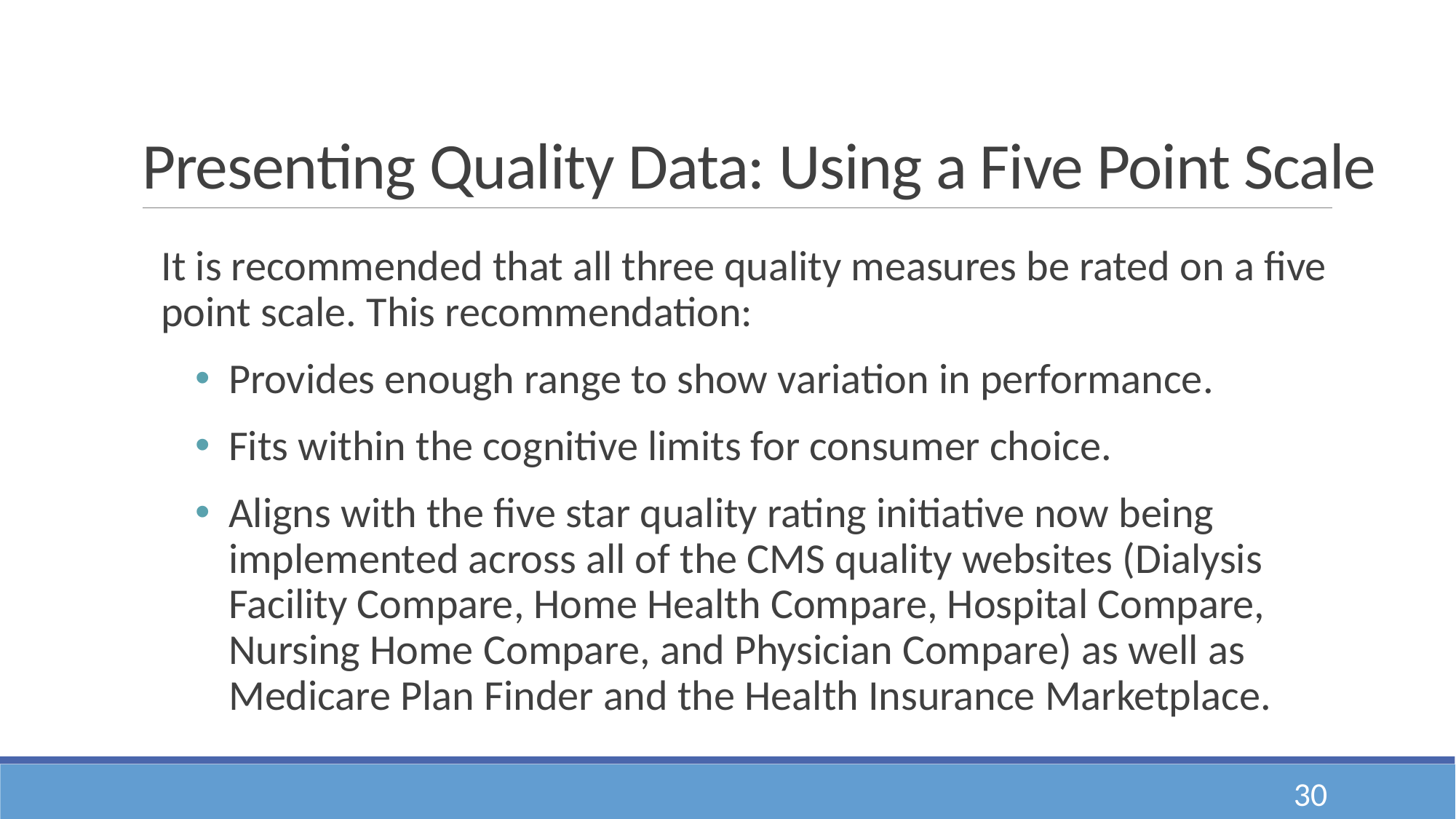

# Presenting Quality Data: Using a Five Point Scale
It is recommended that all three quality measures be rated on a five point scale. This recommendation:
Provides enough range to show variation in performance.
Fits within the cognitive limits for consumer choice.
Aligns with the five star quality rating initiative now being implemented across all of the CMS quality websites (Dialysis Facility Compare, Home Health Compare, Hospital Compare, Nursing Home Compare, and Physician Compare) as well as Medicare Plan Finder and the Health Insurance Marketplace.
30